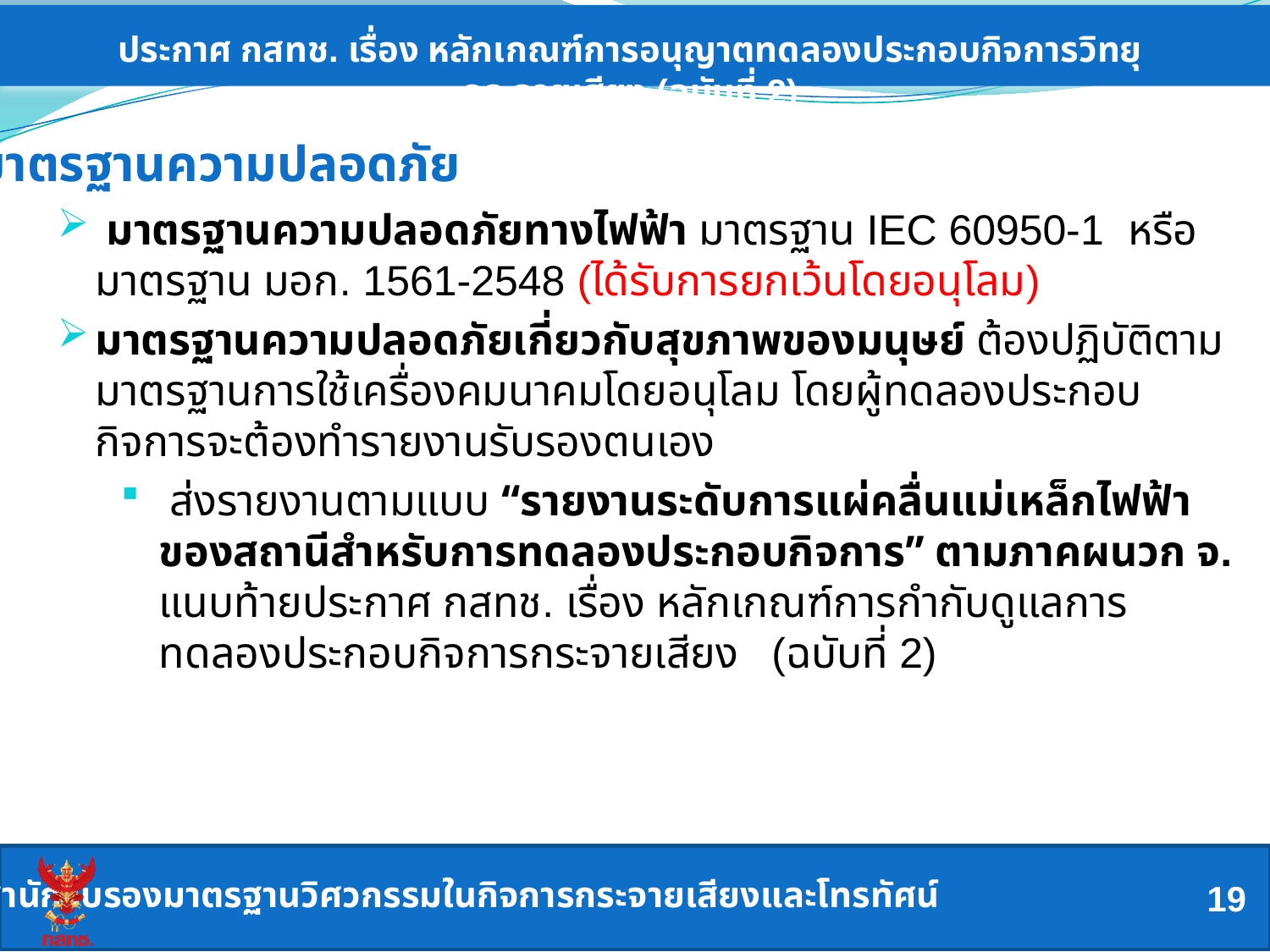

ประกาศ กสทช. เรื่อง หลักเกณฑ์การอนุญาตทดลองประกอบกิจการวิทยุกระจายเสียง (ฉบับที่ 2)
มาตรฐานความปลอดภัย
 มาตรฐานความปลอดภัยทางไฟฟ้า มาตรฐาน IEC 60950-1  หรือมาตรฐาน มอก. 1561-2548 (ได้รับการยกเว้นโดยอนุโลม)
มาตรฐานความปลอดภัยเกี่ยวกับสุขภาพของมนุษย์ ต้องปฏิบัติตามมาตรฐานการใช้เครื่องคมนาคมโดยอนุโลม โดยผู้ทดลองประกอบกิจการจะต้องทำรายงานรับรองตนเอง
 ส่งรายงานตามแบบ “รายงานระดับการแผ่คลื่นแม่เหล็กไฟฟ้าของสถานีสำหรับการทดลองประกอบกิจการ” ตามภาคผนวก จ. แนบท้ายประกาศ กสทช. เรื่อง หลักเกณฑ์การกำกับดูแลการทดลองประกอบกิจการกระจายเสียง   (ฉบับที่ 2)